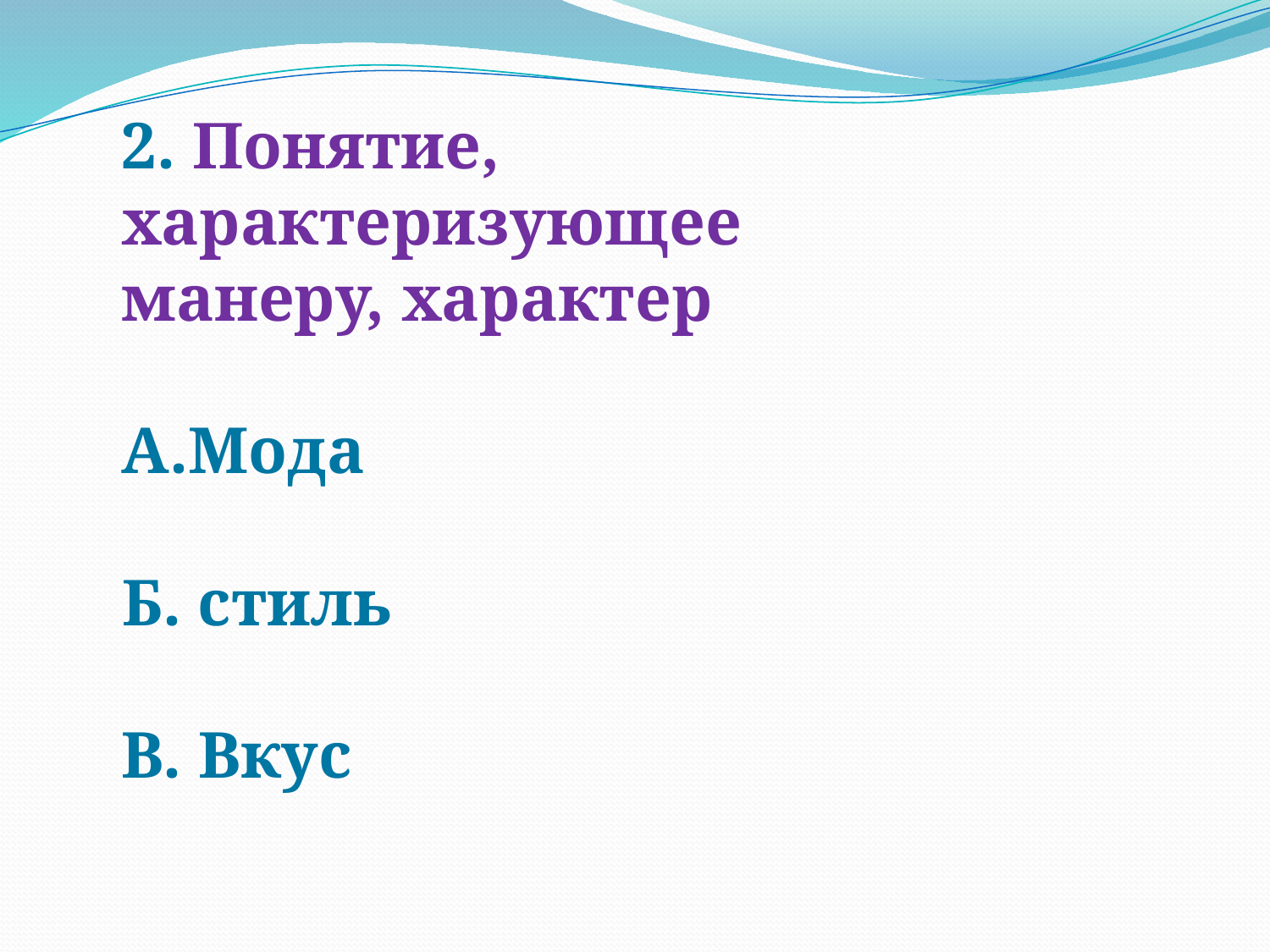

2. Понятие, характеризующее манеру, характер

А.Мода

Б. стиль

В. Вкус